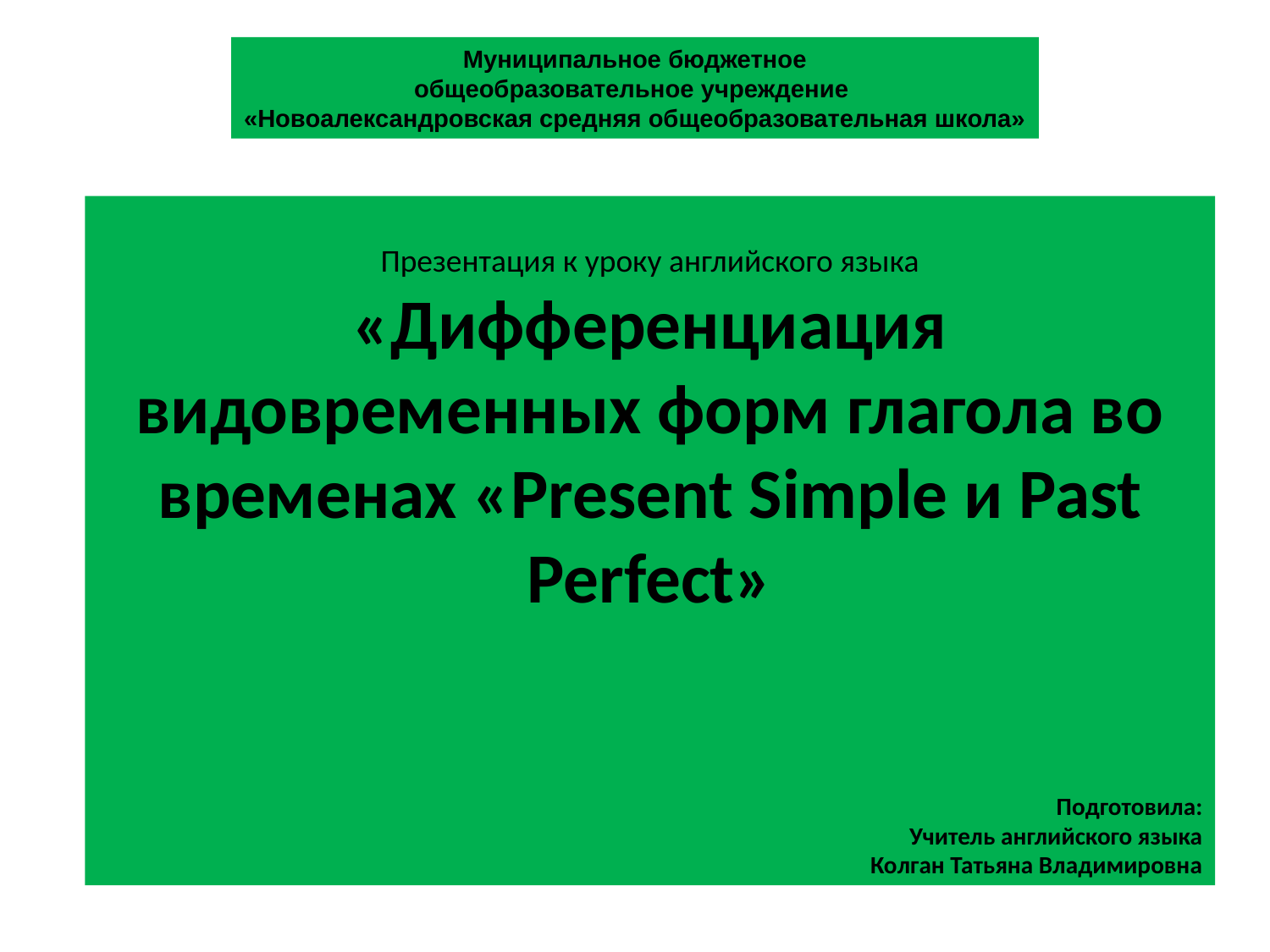

Муниципальное бюджетное
общеобразовательное учреждение
«Новоалександровская средняя общеобразовательная школа»

Презентация к уроку английского языка
«Дифференциация видовременных форм глагола во временах «Present Simple и Past Perfect»

Подготовила:
Учитель английского языка
Колган Татьяна Владимировна